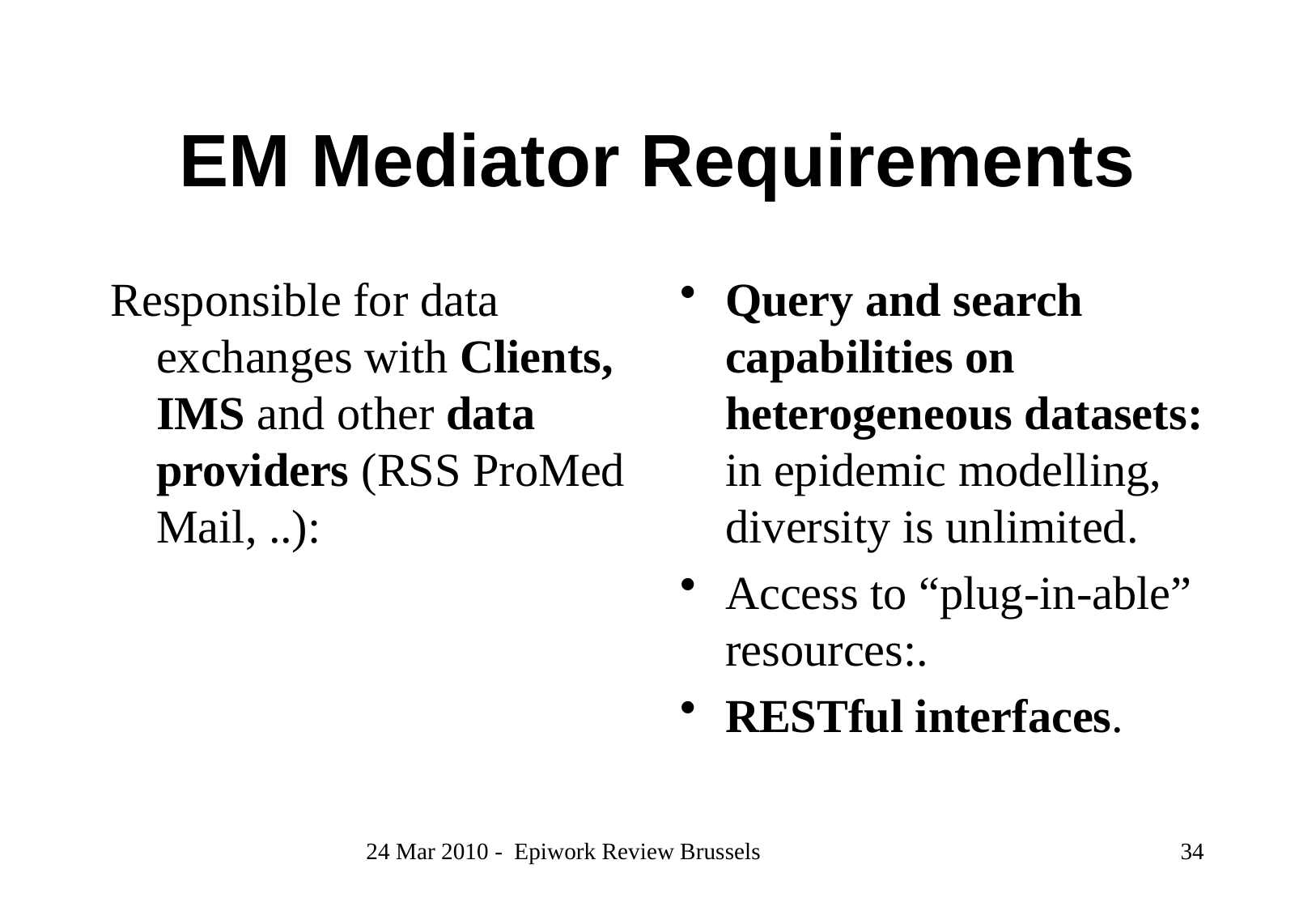

# EM Mediator Requirements
Responsible for data exchanges with Clients, IMS and other data providers (RSS ProMed Mail, ..):

Query and search capabilities on heterogeneous datasets: in epidemic modelling, diversity is unlimited.
Access to “plug-in-able” resources:.
RESTful interfaces.

24 Mar 2010 -  Epiwork Review Brussels
34